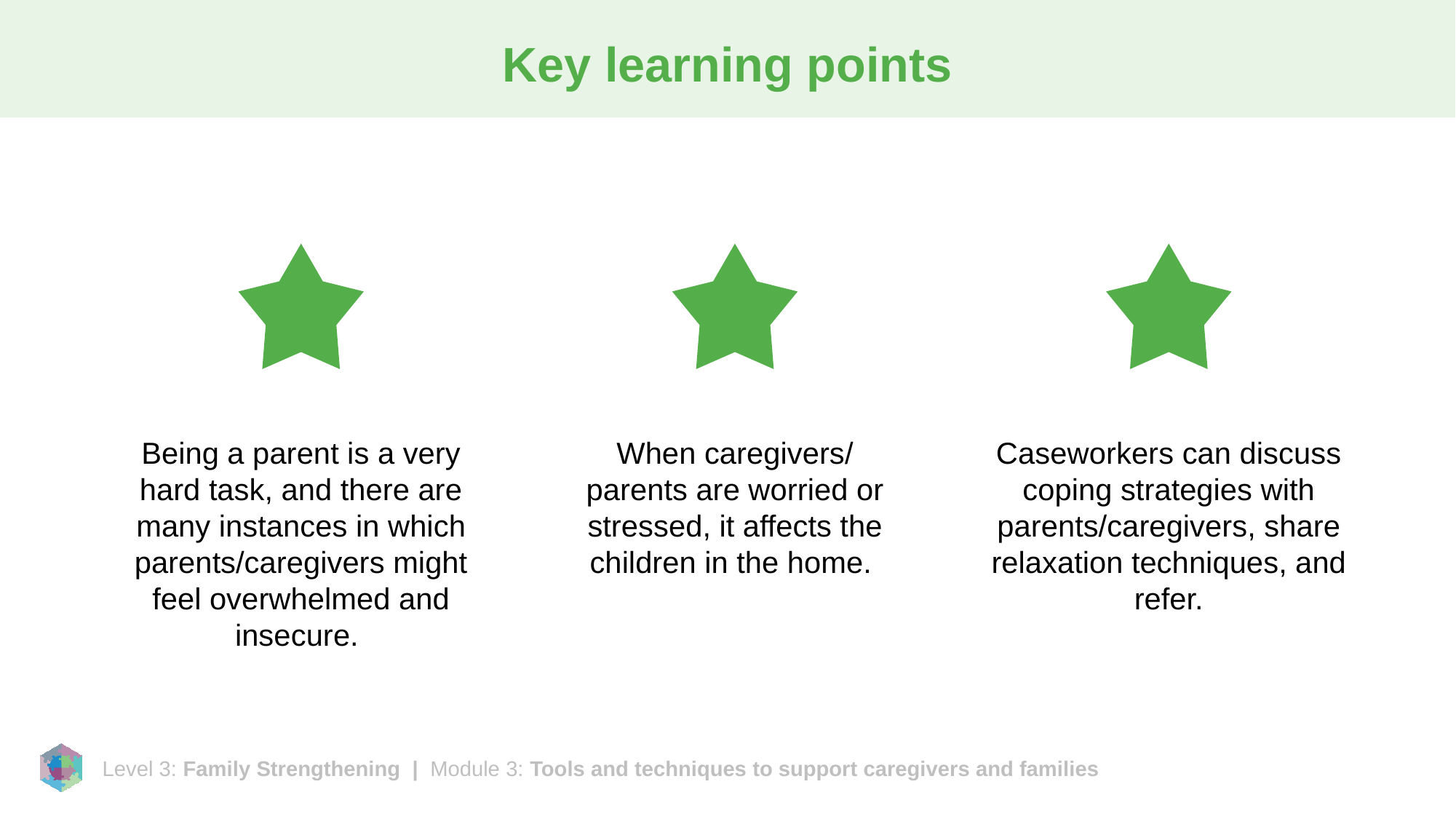

# Key learning points

Being a parent is a very hard task, and there are many instances in which parents/caregivers might feel overwhelmed and insecure.
When caregivers/ parents are worried or stressed, it affects the children in the home.
Caseworkers can discuss coping strategies with parents/caregivers, share relaxation techniques, and refer.